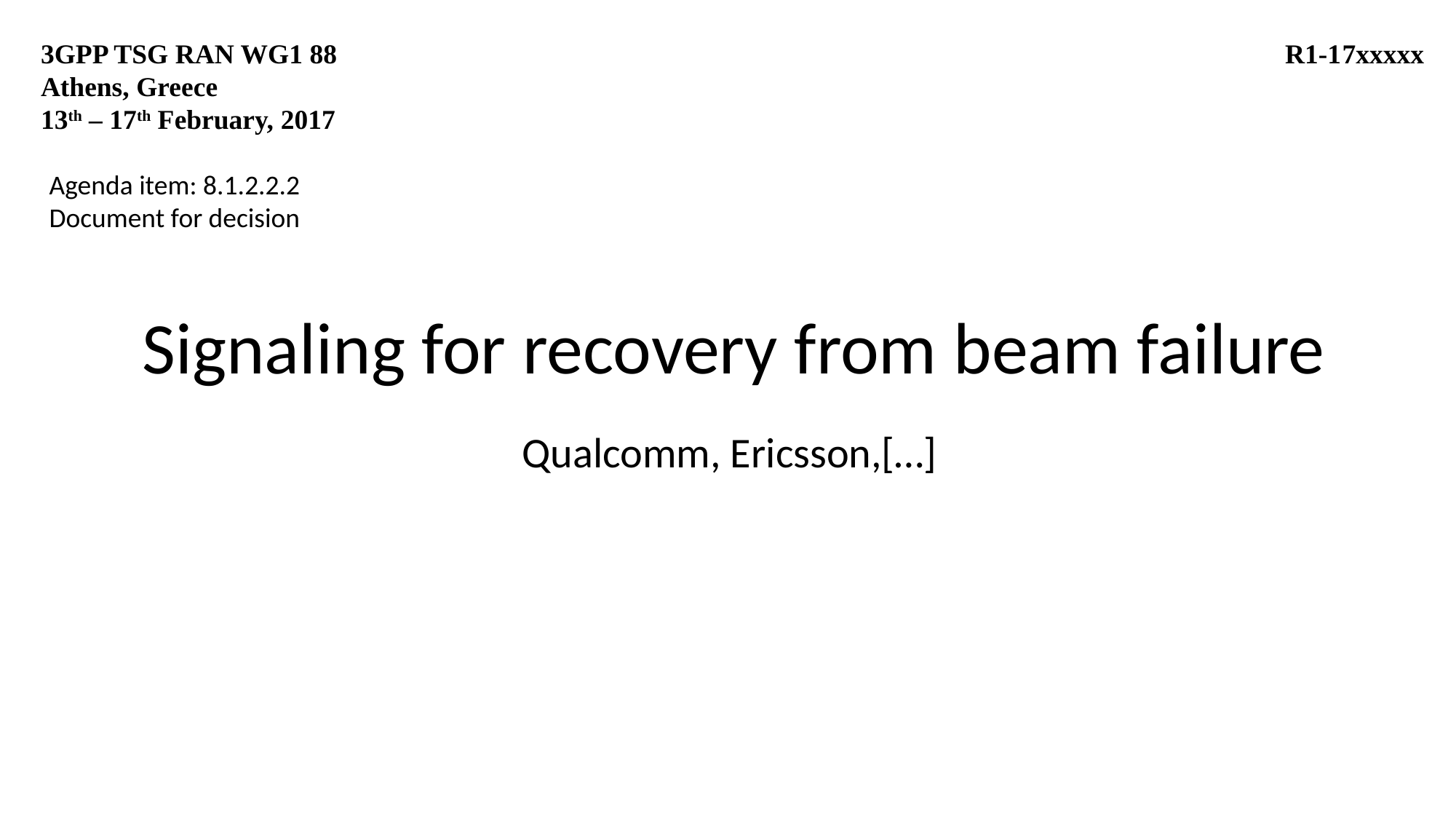

3GPP TSG RAN WG1 88		                                                                                                                     R1-17xxxxx
Athens, Greece
13th – 17th February, 2017
Agenda item: 8.1.2.2.2
Document for decision
# Signaling for recovery from beam failure
Qualcomm, Ericsson,[…]